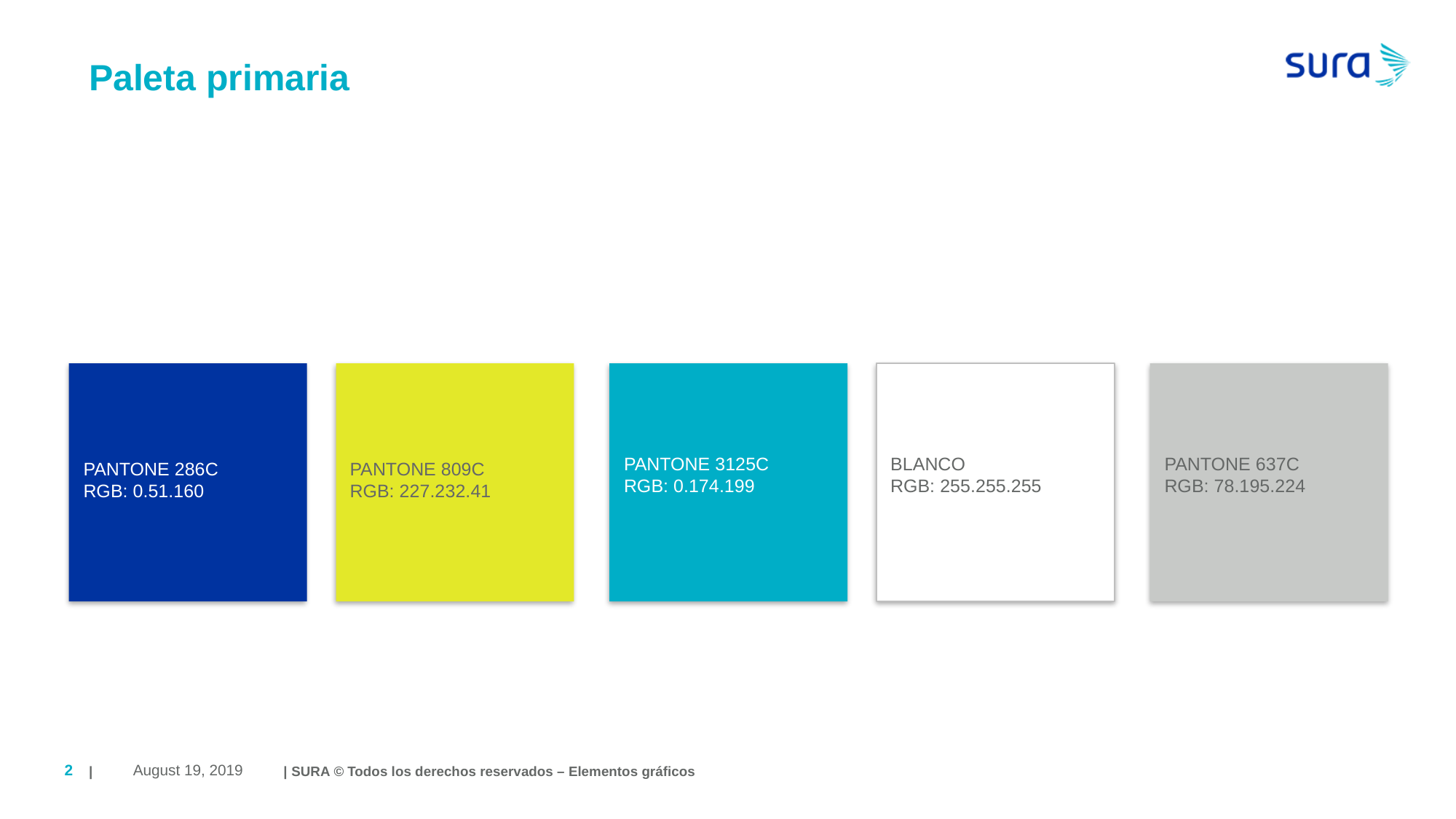

# Paleta primaria

PANTONE 3125C
RGB: 0.174.199
BLANCO
RGB: 255.255.255
PANTONE 637C
RGB: 78.195.224
PANTONE 286C
RGB: 0.51.160
PANTONE 809C
RGB: 227.232.41
|                                                  | SURA © Todos los derechos reservados – Elementos gráficos
2
August 19, 2019